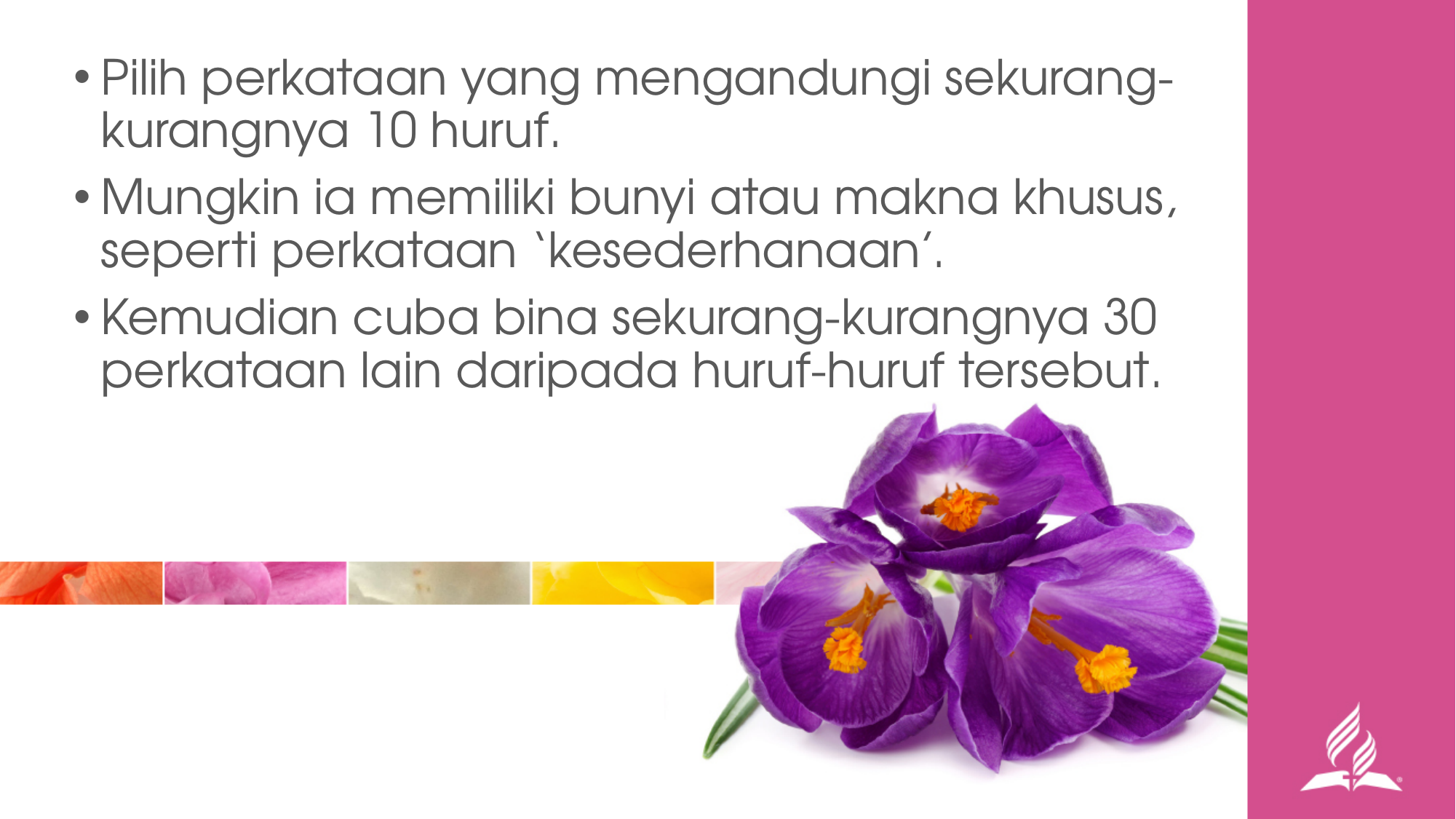

Pilih perkataan yang mengandungi sekurang-kurangnya 10 huruf.
Mungkin ia memiliki bunyi atau makna khusus,  seperti perkataan ‘kesederhanaan’.
Kemudian cuba bina sekurang-kurangnya 30 perkataan lain daripada huruf-huruf tersebut.